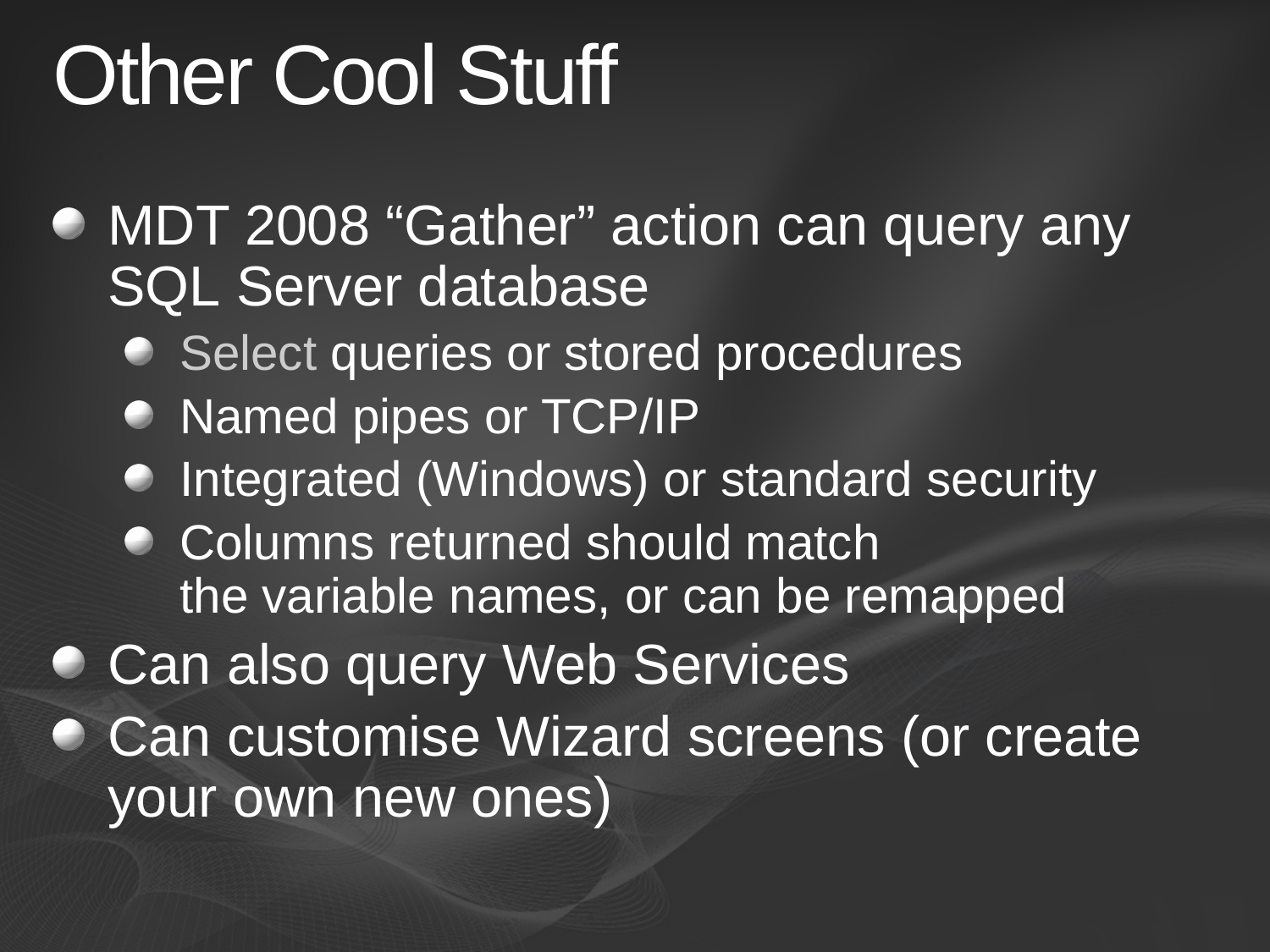

# Other Cool Stuff
MDT 2008 “Gather” action can query any SQL Server database
Select queries or stored procedures
Named pipes or TCP/IP
Integrated (Windows) or standard security
Columns returned should match
the variable names, or can be remapped
Can also query Web Services
Can customise Wizard screens (or create your own new ones)